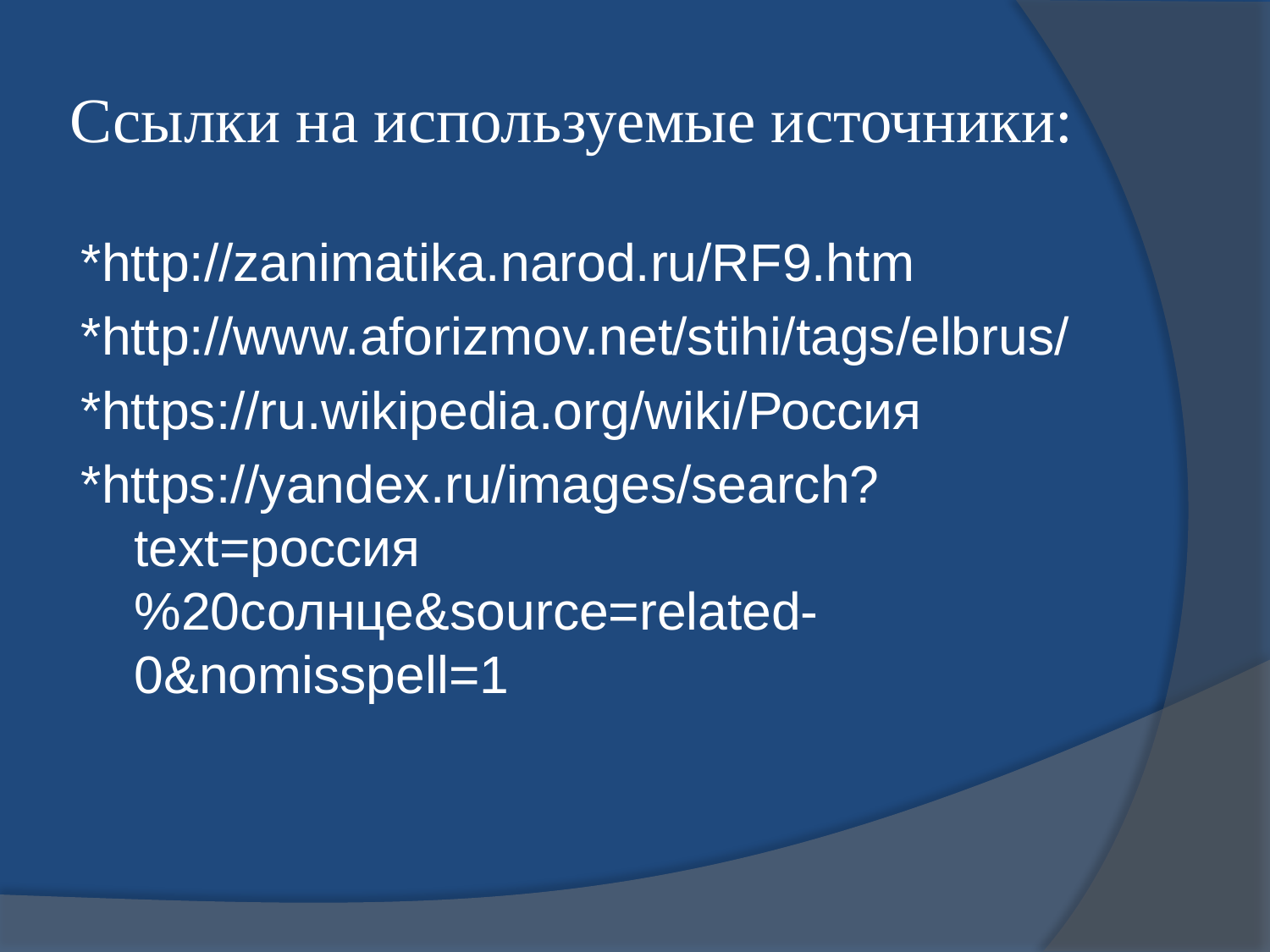

# Ссылки на используемые источники:
*http://zanimatika.narod.ru/RF9.htm
*http://www.aforizmov.net/stihi/tags/elbrus/
*https://ru.wikipedia.org/wiki/Россия
*https://yandex.ru/images/search?text=россия%20солнце&source=related-0&nomisspell=1